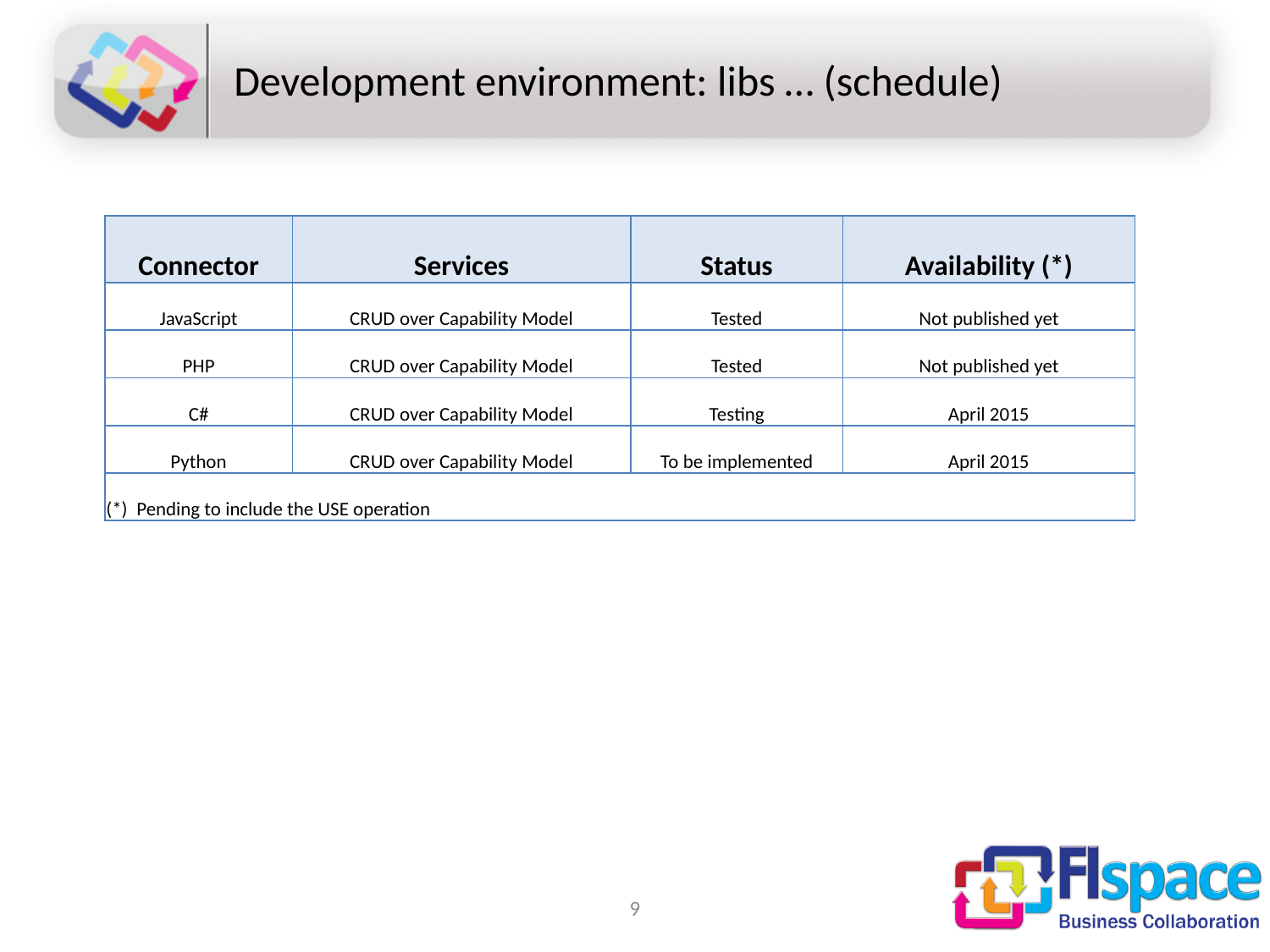

# Development environment: libs … (schedule)

| Connector | Services | Status | Availability (\*) |
| --- | --- | --- | --- |
| JavaScript | CRUD over Capability Model | Tested | Not published yet |
| PHP | CRUD over Capability Model | Tested | Not published yet |
| C# | CRUD over Capability Model | Testing | April 2015 |
| Python | CRUD over Capability Model | To be implemented | April 2015 |
| (\*) Pending to include the USE operation |  |  |  |
9